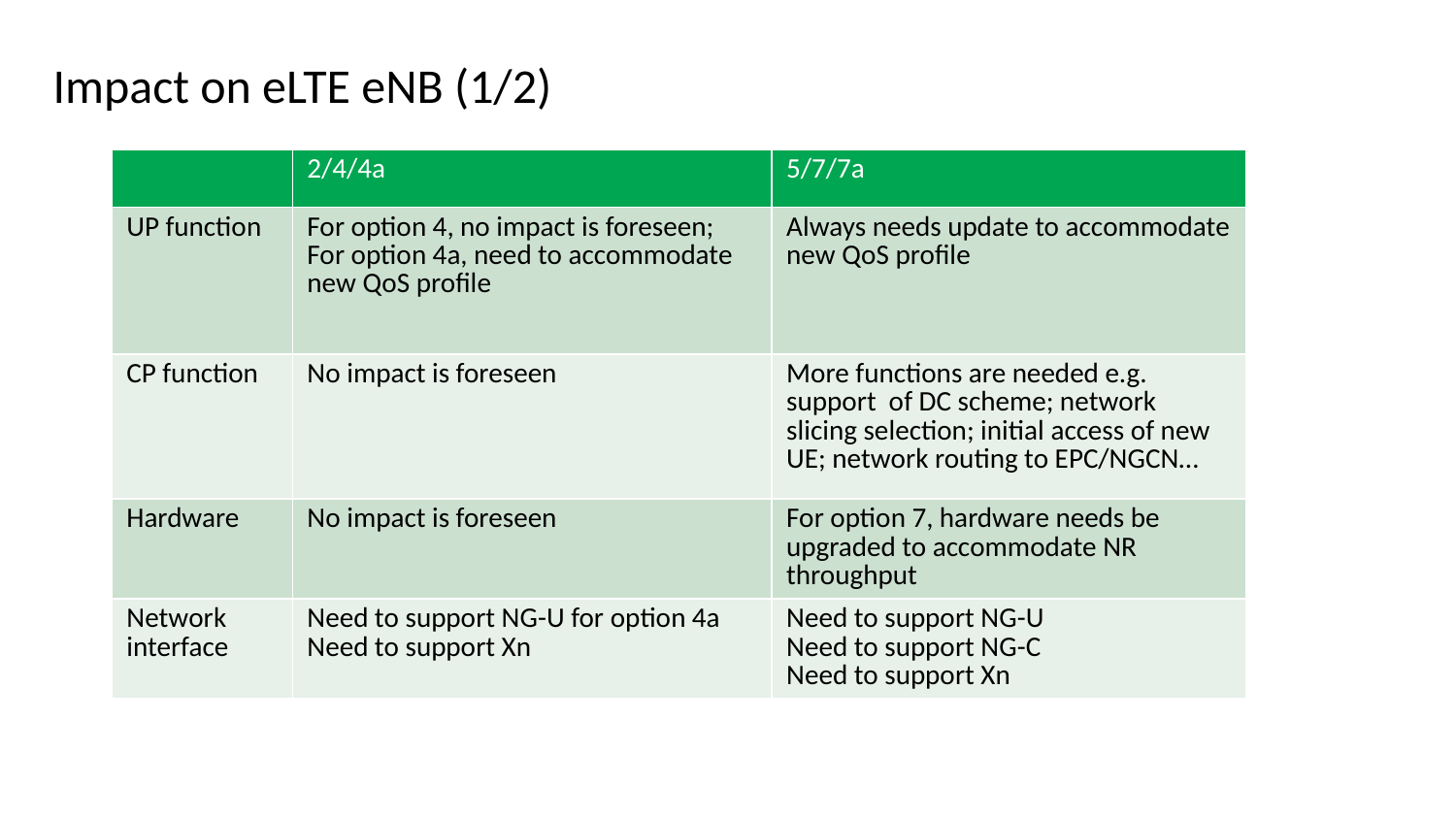

# Impact on eLTE eNB (1/2)
|  | 2/4/4a | 5/7/7a |
| --- | --- | --- |
| UP function | For option 4, no impact is foreseen; For option 4a, need to accommodate new QoS profile | Always needs update to accommodate new QoS profile |
| CP function | No impact is foreseen | More functions are needed e.g. support of DC scheme; network slicing selection; initial access of new UE; network routing to EPC/NGCN… |
| Hardware | No impact is foreseen | For option 7, hardware needs be upgraded to accommodate NR throughput |
| Network interface | Need to support NG-U for option 4a Need to support Xn | Need to support NG-U Need to support NG-C Need to support Xn |